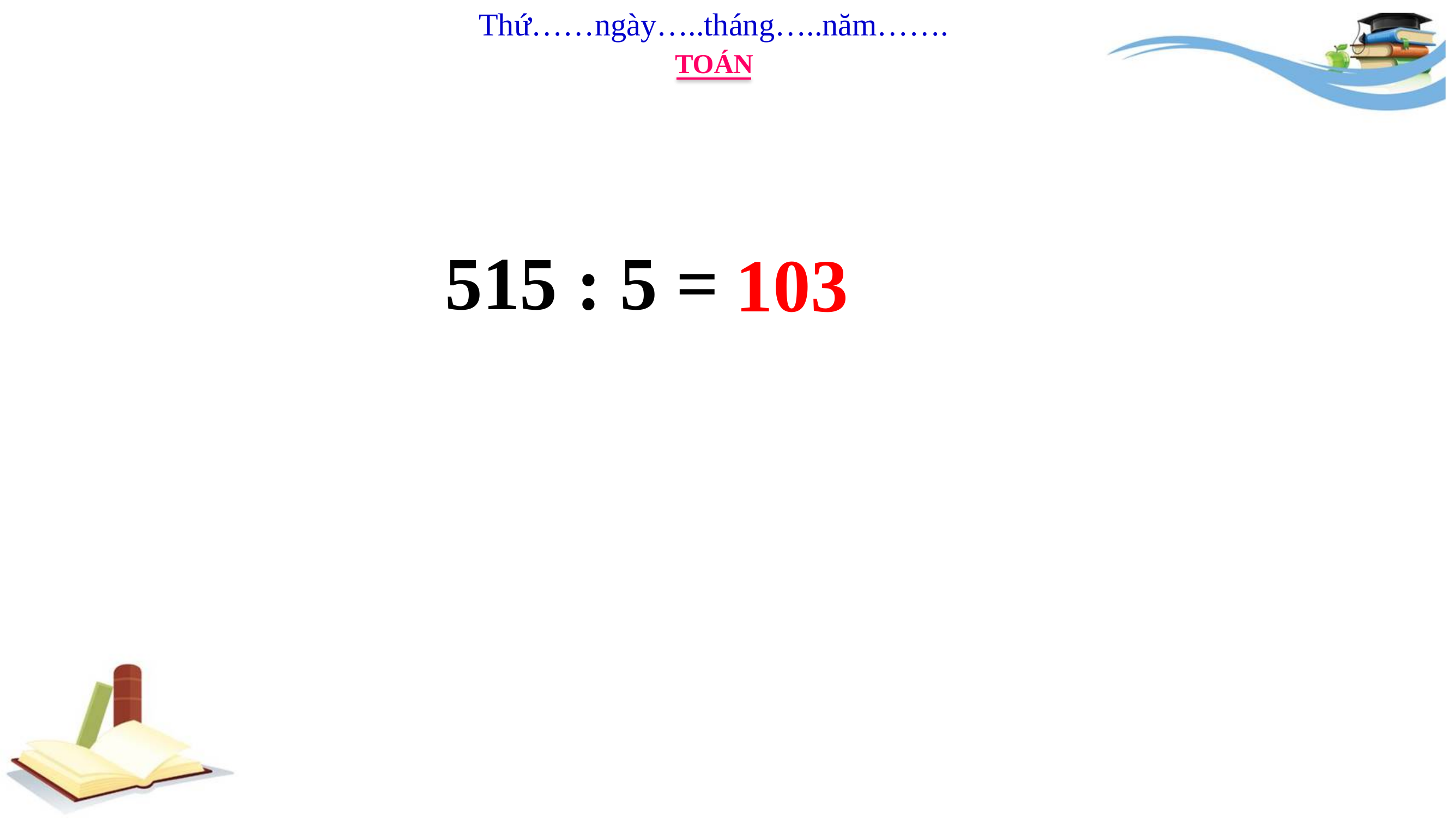

Thứ……ngày…..tháng…..năm…….
TOÁN
515 : 5 =
103